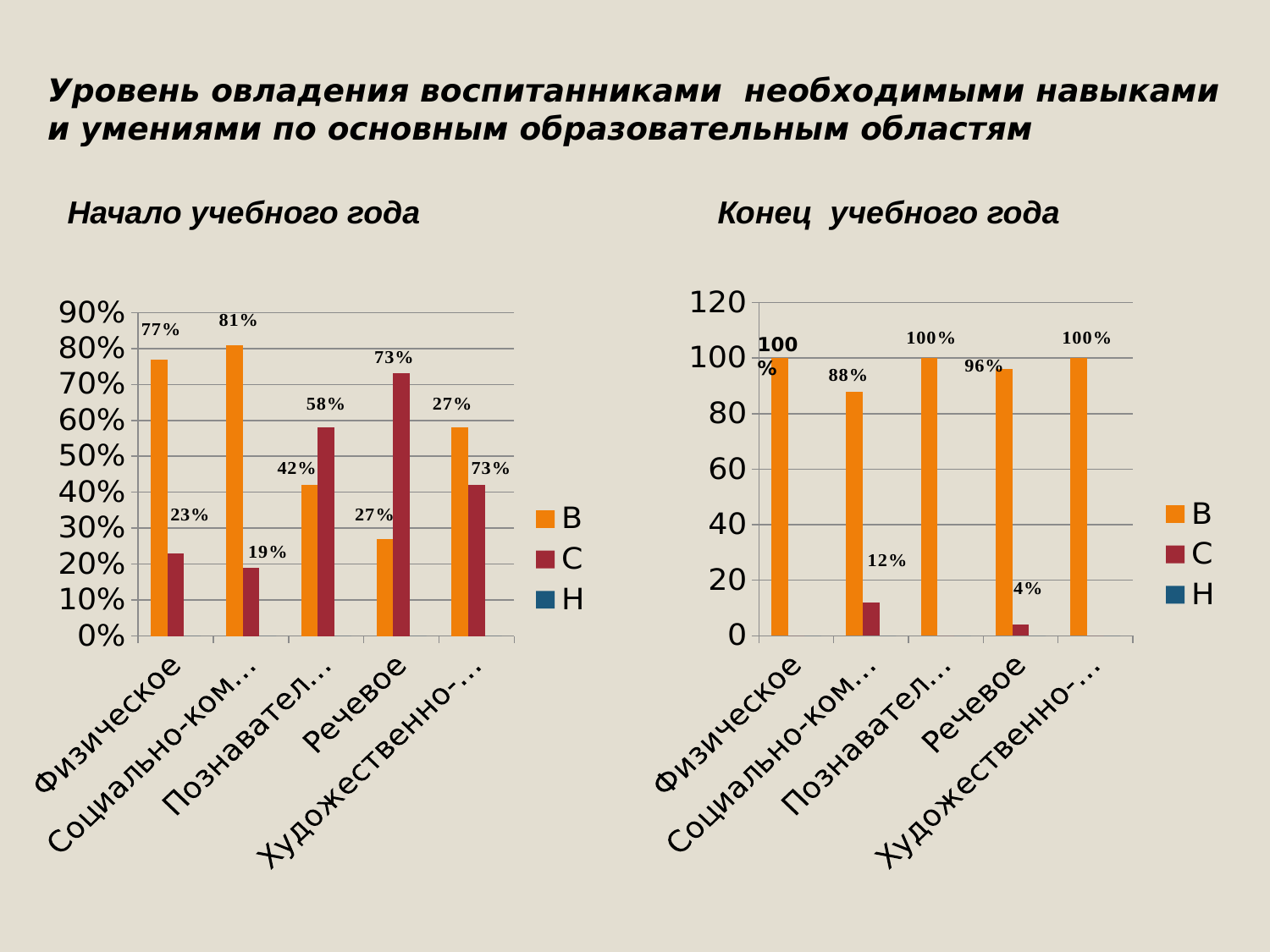

# Уровень овладения воспитанниками  необходимыми навыками и умениями по основным образовательным областям
Начало учебного года
Конец  учебного года

### Chart

| Category | В | С | Н |
|---|---|---|---|
| Физическое | 100.0 | 0.0 | 0.0 |
| Социально-коммуникативное | 88.0 | 12.0 | 0.0 |
| Познавательное | 100.0 | 0.0 | 0.0 |
| Речевое | 96.0 | 4.0 | 0.0 |
| Художественно-эстетическое | 100.0 | 0.0 | 0.0 |

### Chart

| Category | В | С | Н |
|---|---|---|---|
| Физическое | 0.77 | 0.23 | 0.0 |
| Социально-коммуникативное | 0.81 | 0.19000000000000006 | 0.0 |
| Познавательное | 0.4200000000000001 | 0.5800000000000002 | 0.0 |
| Речевое | 0.27 | 0.7300000000000002 | 0.0 |
| Художественно-эстетическое | 0.5800000000000002 | 0.4200000000000001 | 0.0 |
100%